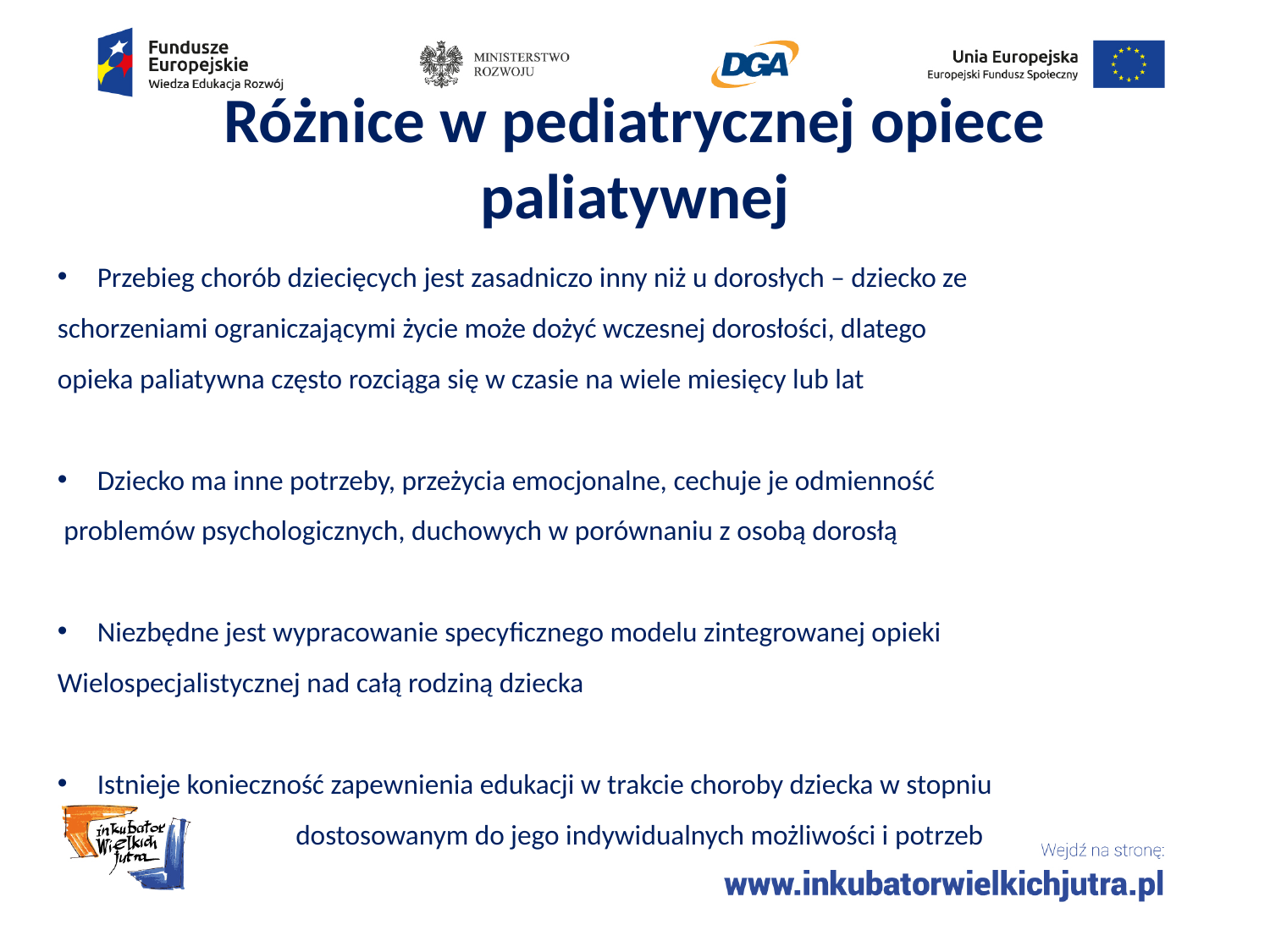

# Różnice w pediatrycznej opiece paliatywnej
Przebieg chorób dziecięcych jest zasadniczo inny niż u dorosłych – dziecko ze
schorzeniami ograniczającymi życie może dożyć wczesnej dorosłości, dlatego
opieka paliatywna często rozciąga się w czasie na wiele miesięcy lub lat

Dziecko ma inne potrzeby, przeżycia emocjonalne, cechuje je odmienność
 problemów psychologicznych, duchowych w porównaniu z osobą dorosłą

Niezbędne jest wypracowanie specyficznego modelu zintegrowanej opieki
Wielospecjalistycznej nad całą rodziną dziecka

Istnieje konieczność zapewnienia edukacji w trakcie choroby dziecka w stopniu
dostosowanym do jego indywidualnych możliwości i potrzeb